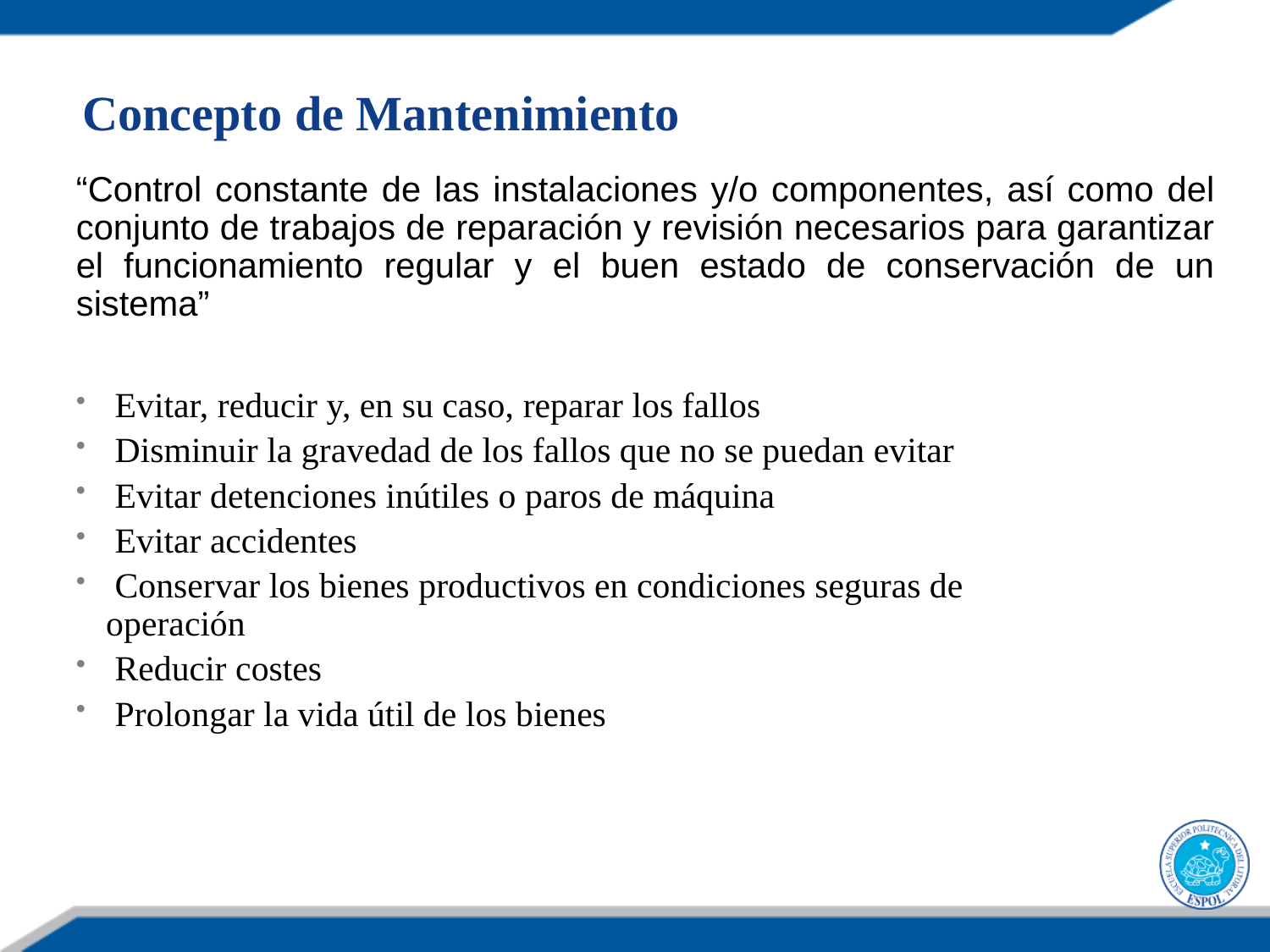

Concepto de Mantenimiento
“Control constante de las instalaciones y/o componentes, así como del conjunto de trabajos de reparación y revisión necesarios para garantizar el funcionamiento regular y el buen estado de conservación de un sistema”

 Evitar, reducir y, en su caso, reparar los fallos
 Disminuir la gravedad de los fallos que no se puedan evitar
 Evitar detenciones inútiles o paros de máquina
 Evitar accidentes
 Conservar los bienes productivos en condiciones seguras de operación
 Reducir costes
 Prolongar la vida útil de los bienes